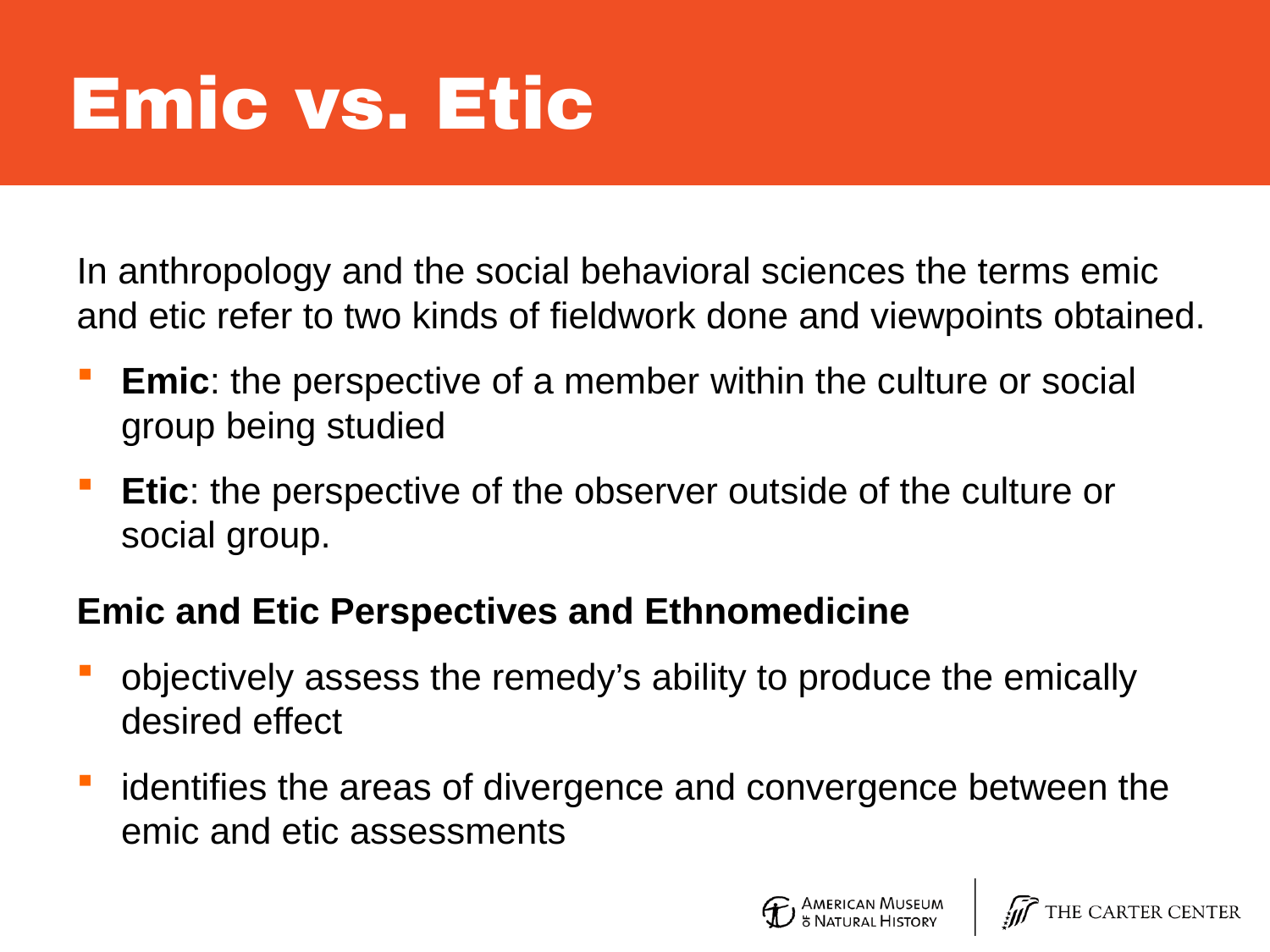

# Emic vs. Etic
In anthropology and the social behavioral sciences the terms emic and etic refer to two kinds of fieldwork done and viewpoints obtained.
Emic: the perspective of a member within the culture or social group being studied
Etic: the perspective of the observer outside of the culture or social group.
Emic and Etic Perspectives and Ethnomedicine
objectively assess the remedy’s ability to produce the emically desired effect
identifies the areas of divergence and convergence between the emic and etic assessments